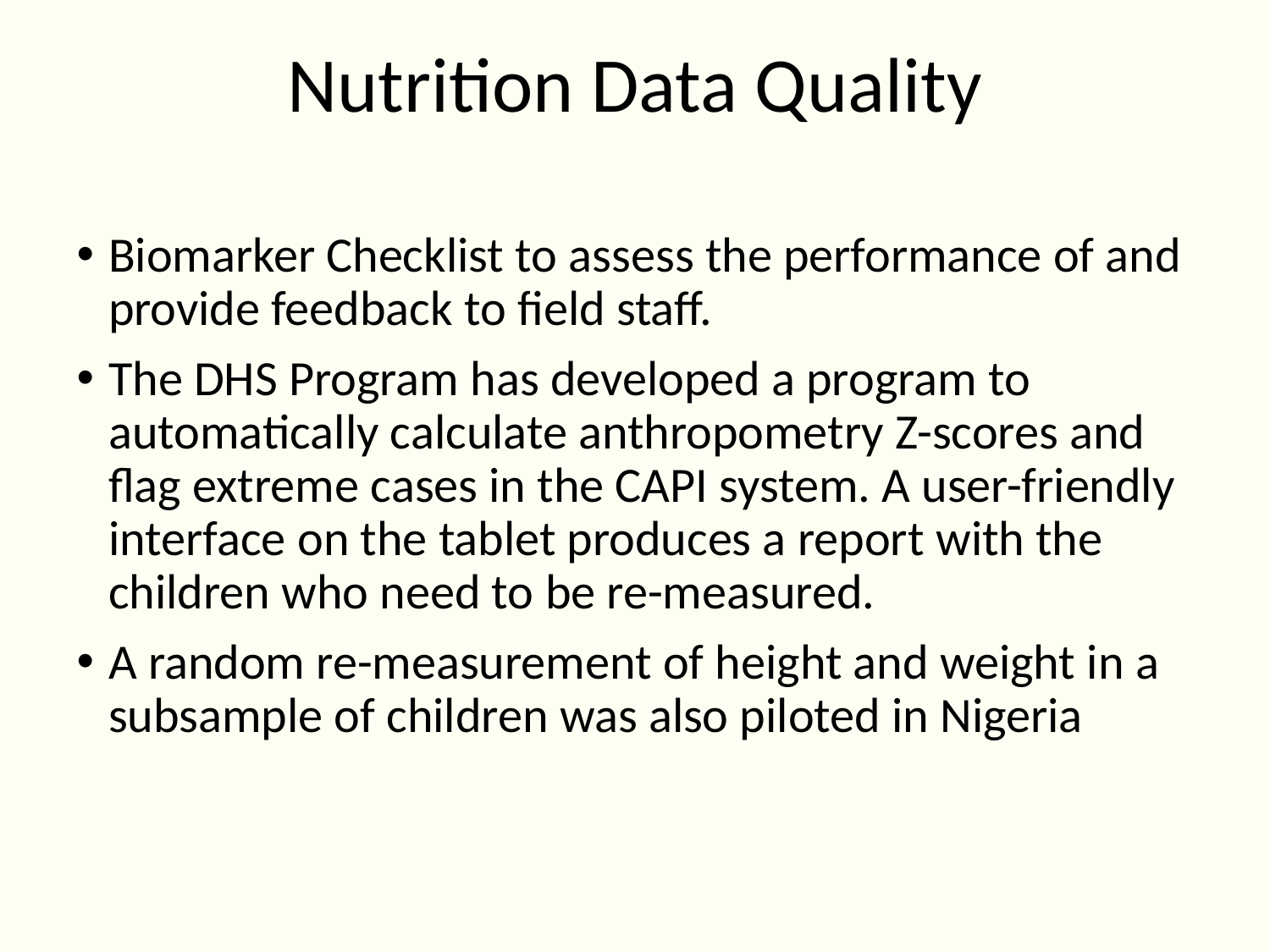

# Nutrition Data Quality
Biomarker Checklist to assess the performance of and provide feedback to field staff.
The DHS Program has developed a program to automatically calculate anthropometry Z-scores and flag extreme cases in the CAPI system. A user-friendly interface on the tablet produces a report with the children who need to be re-measured.
A random re-measurement of height and weight in a subsample of children was also piloted in Nigeria